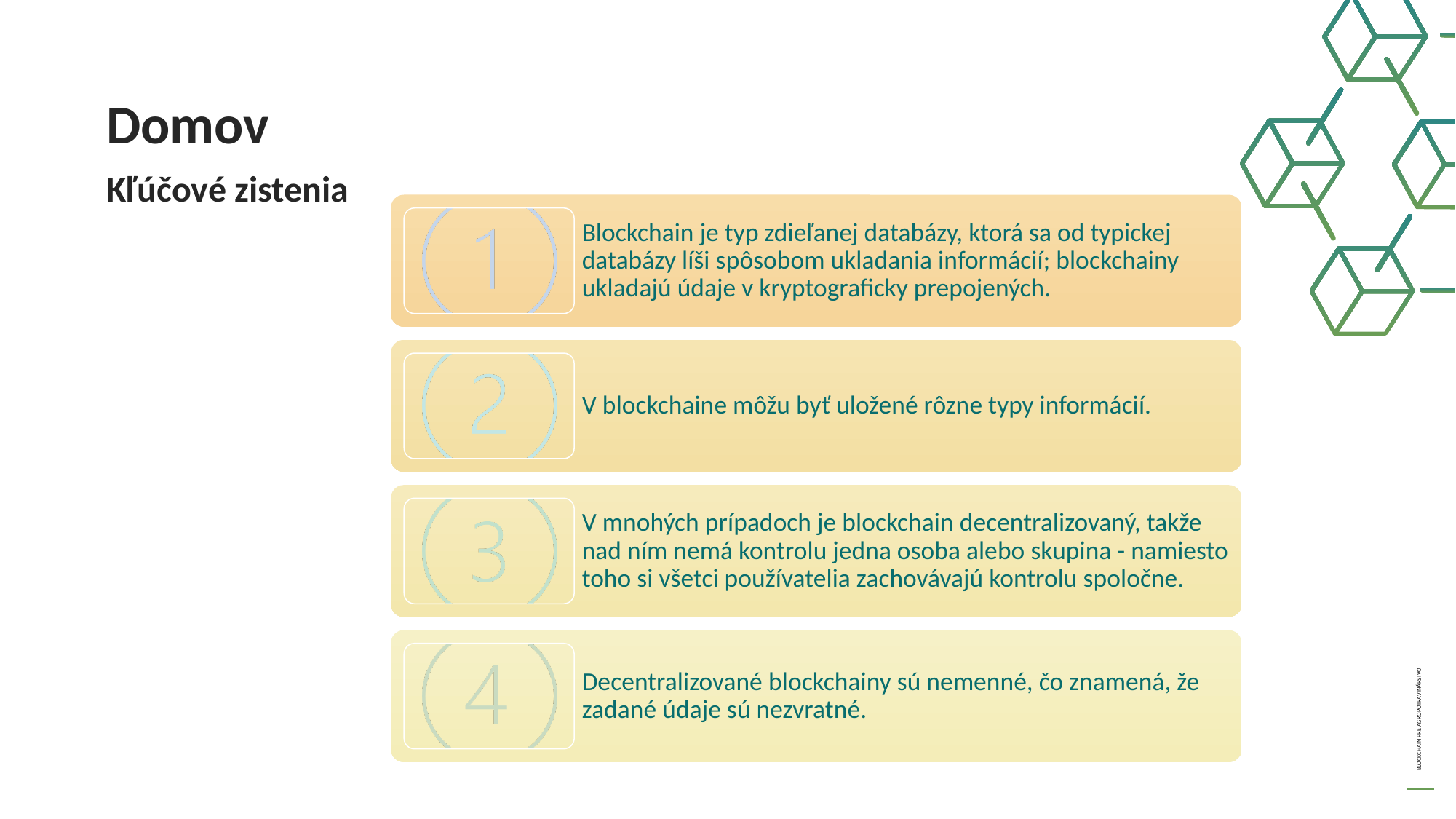

Domov
Kľúčové zistenia

Blockchain je typ zdieľanej databázy, ktorá sa od typickej databázy líši spôsobom ukladania informácií; blockchainy ukladajú údaje v kryptograficky prepojených.

V blockchaine môžu byť uložené rôzne typy informácií.

V mnohých prípadoch je blockchain decentralizovaný, takže nad ním nemá kontrolu jedna osoba alebo skupina - namiesto toho si všetci používatelia zachovávajú kontrolu spoločne.

Decentralizované blockchainy sú nemenné, čo znamená, že zadané údaje sú nezvratné.